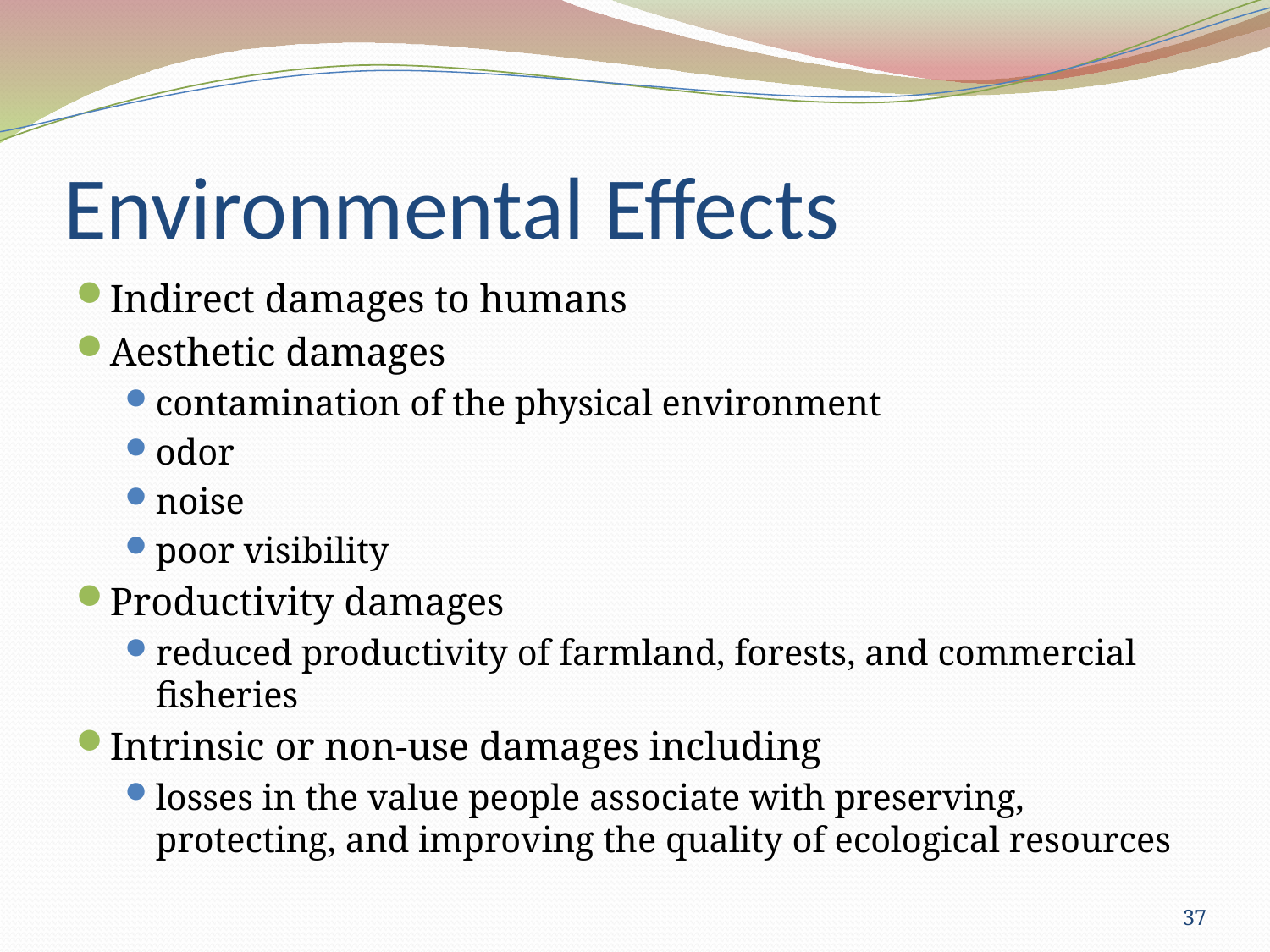

# Environmental Effects
Indirect damages to humans
Aesthetic damages
contamination of the physical environment
odor
noise
poor visibility
Productivity damages
reduced productivity of farmland, forests, and commercial fisheries
Intrinsic or non-use damages including
losses in the value people associate with preserving, protecting, and improving the quality of ecological resources

37